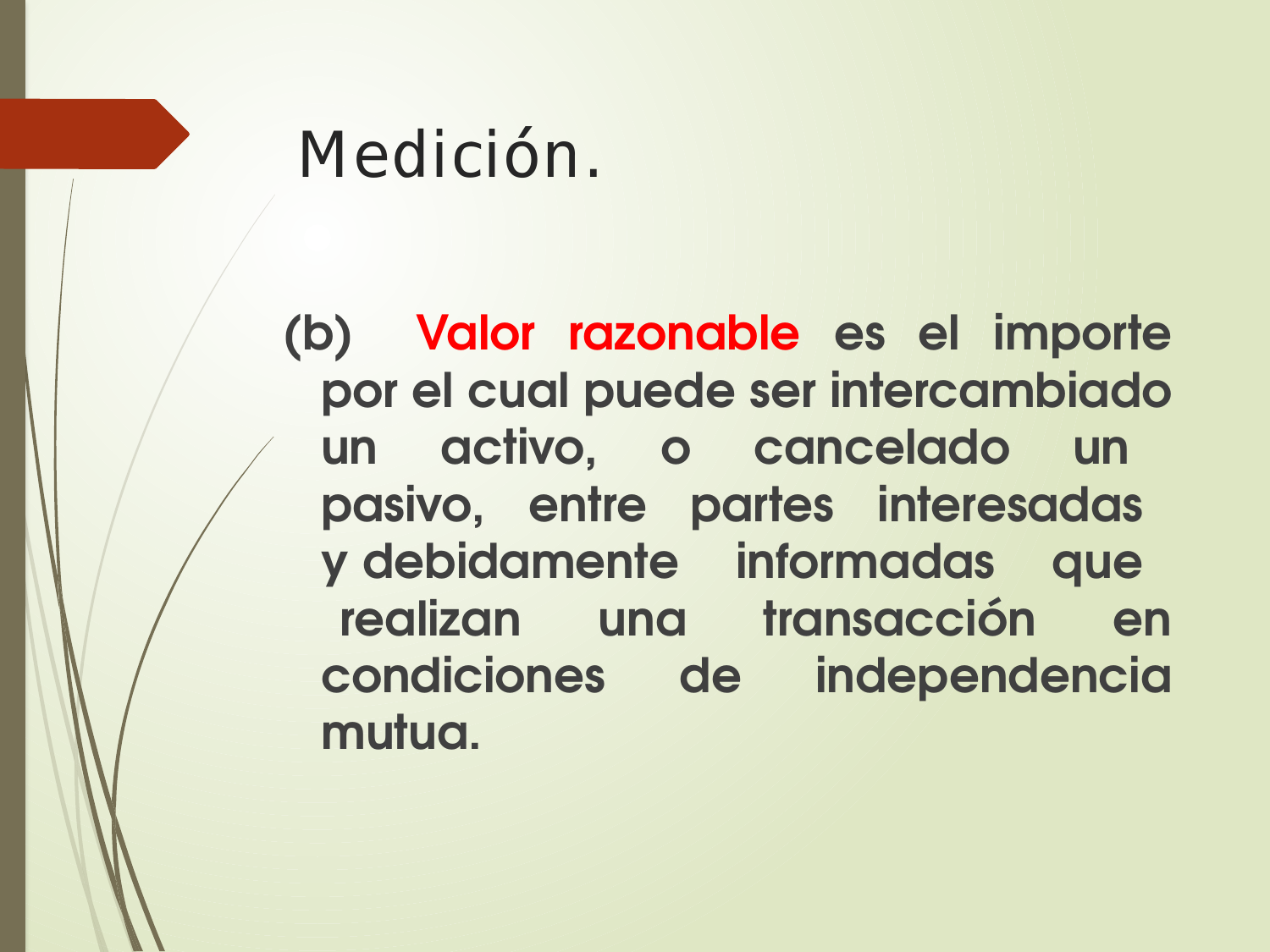

Medición.
(b)	Valor razonable es el importe por el cual puede ser intercambiado un   activo,   o   cancelado   un   pasivo,   entre   partes   interesadas   y debidamente    informadas    que    realizan    una    transacción    en condiciones de independencia mutua.